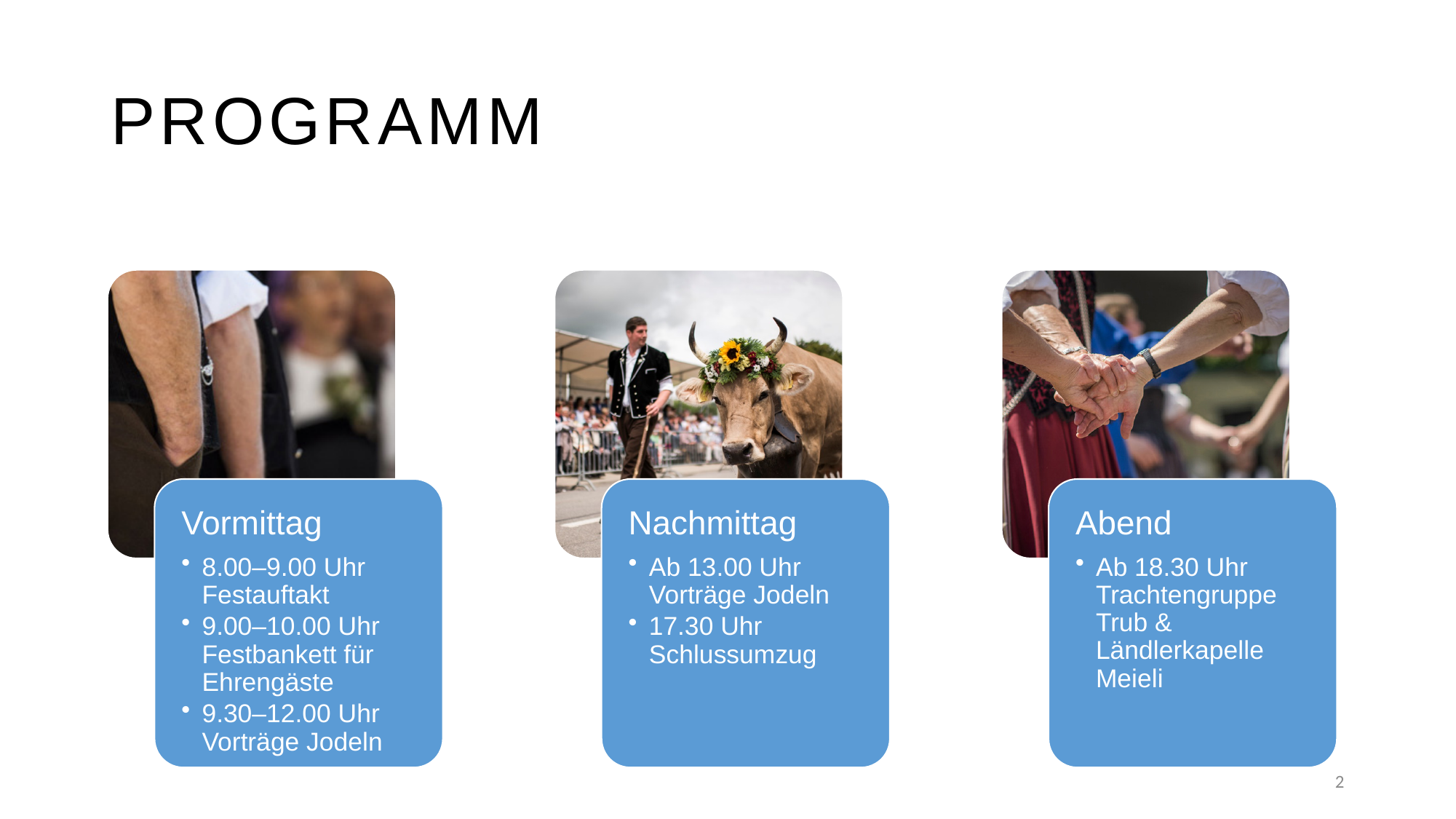

# Programm
Vormittag
8.00–9.00 Uhr Festauftakt
9.00–10.00 Uhr Festbankett für Ehrengäste
9.30–12.00 Uhr
Vorträge Jodeln

Nachmittag
Ab 13.00 Uhr
Vorträge Jodeln
17.30 Uhr
Schlussumzug

Abend
Ab 18.30 Uhr
Trachtengruppe Trub & Ländlerkapelle Meieli

2